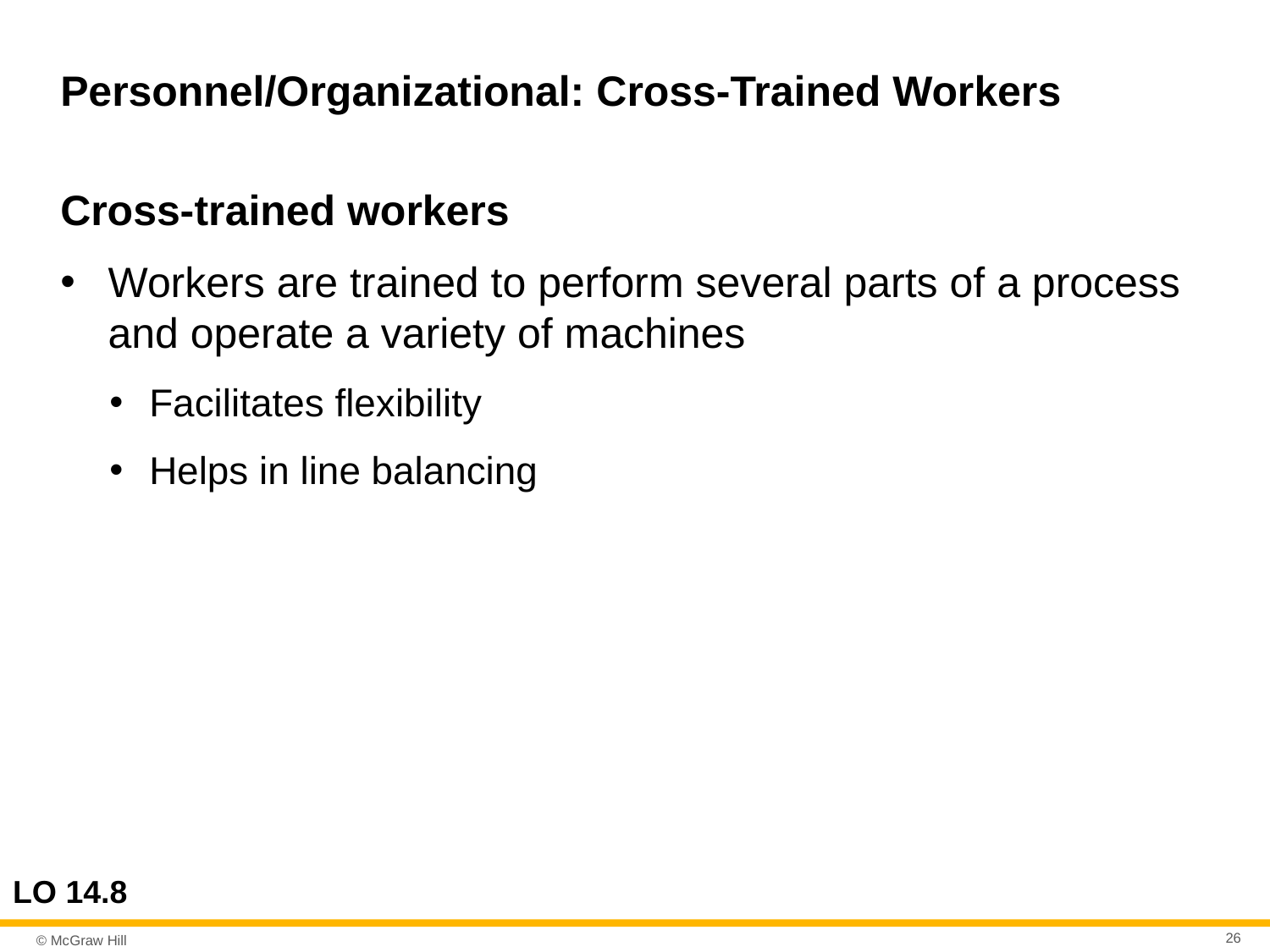

# Personnel/Organizational: Cross-Trained Workers
Cross-trained workers
Workers are trained to perform several parts of a process and operate a variety of machines
Facilitates flexibility
Helps in line balancing
LO 14.8